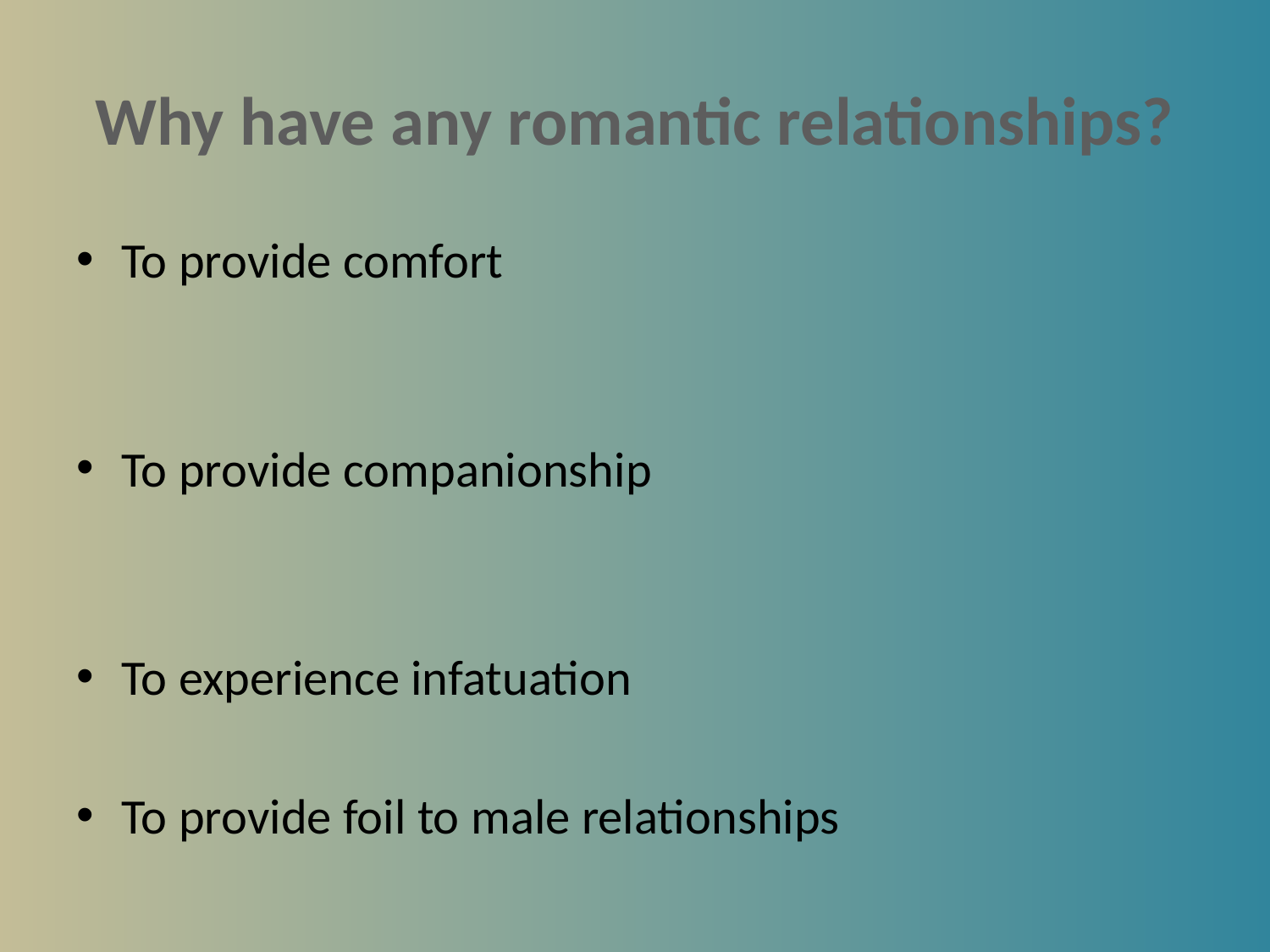

# Why have any romantic relationships?
To provide comfort

To provide companionship

To experience infatuation

To provide foil to male relationships